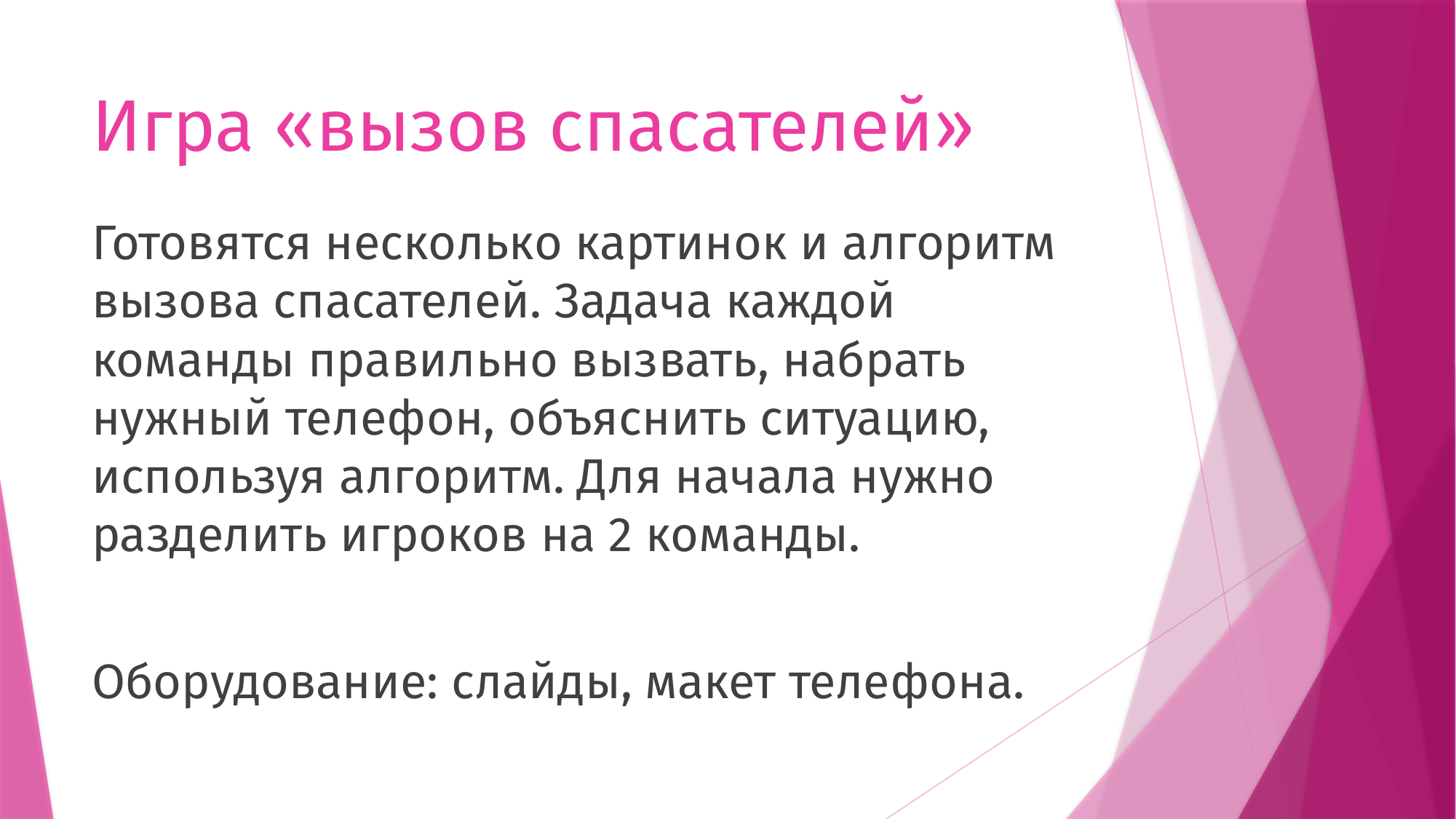

# Игра «вызов спасателей»
Готовятся несколько картинок и алгоритм вызова спасателей. Задача каждой команды правильно вызвать, набрать нужный телефон, объяснить ситуацию, используя алгоритм. Для начала нужно разделить игроков на 2 команды.

Оборудование: слайды, макет телефона.